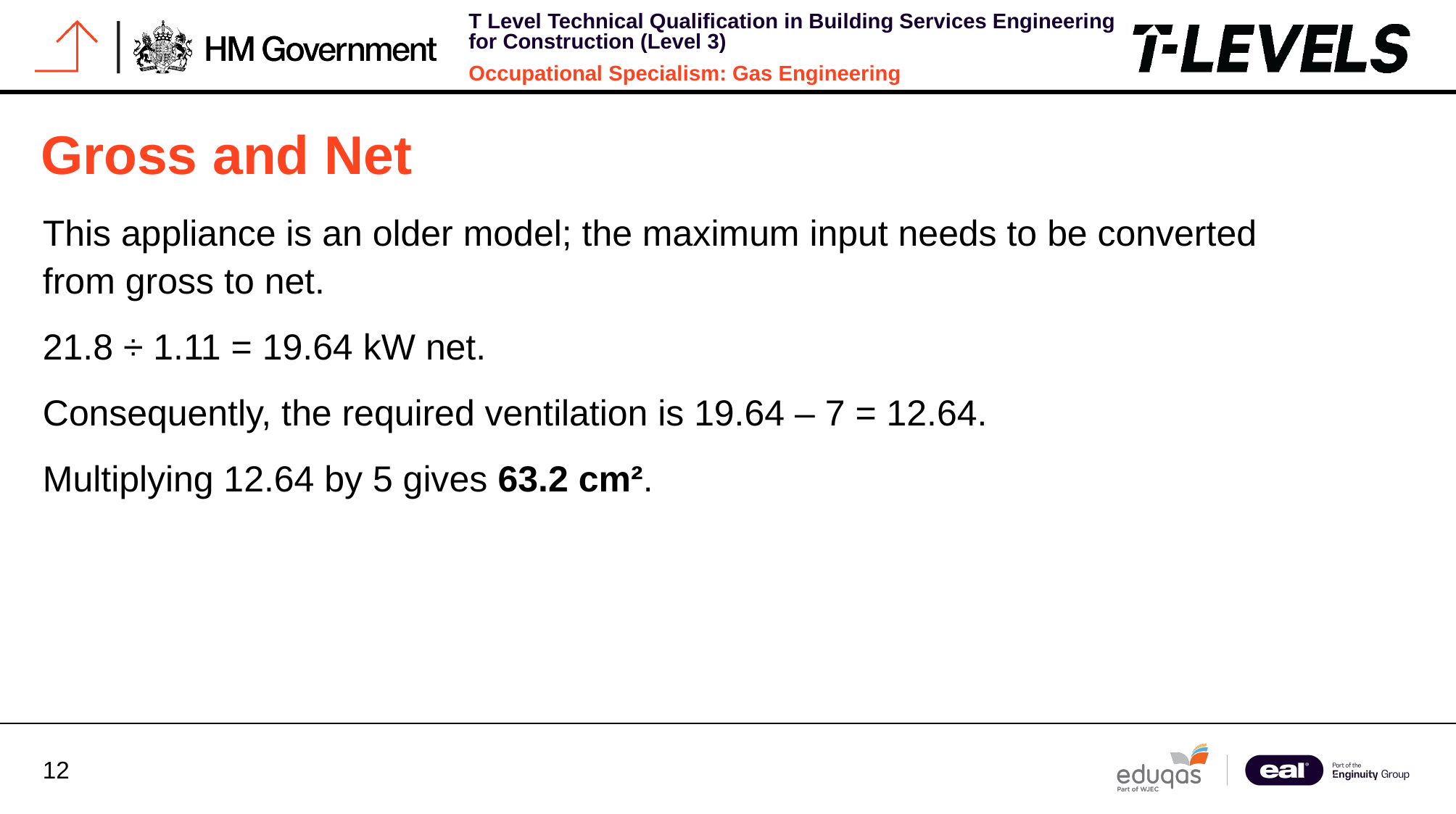

# Gross and Net
This appliance is an older model; the maximum input needs to be converted from gross to net.
21.8 ÷ 1.11 = 19.64 kW net.
Consequently, the required ventilation is 19.64 – 7 = 12.64.
Multiplying 12.64 by 5 gives 63.2 cm².